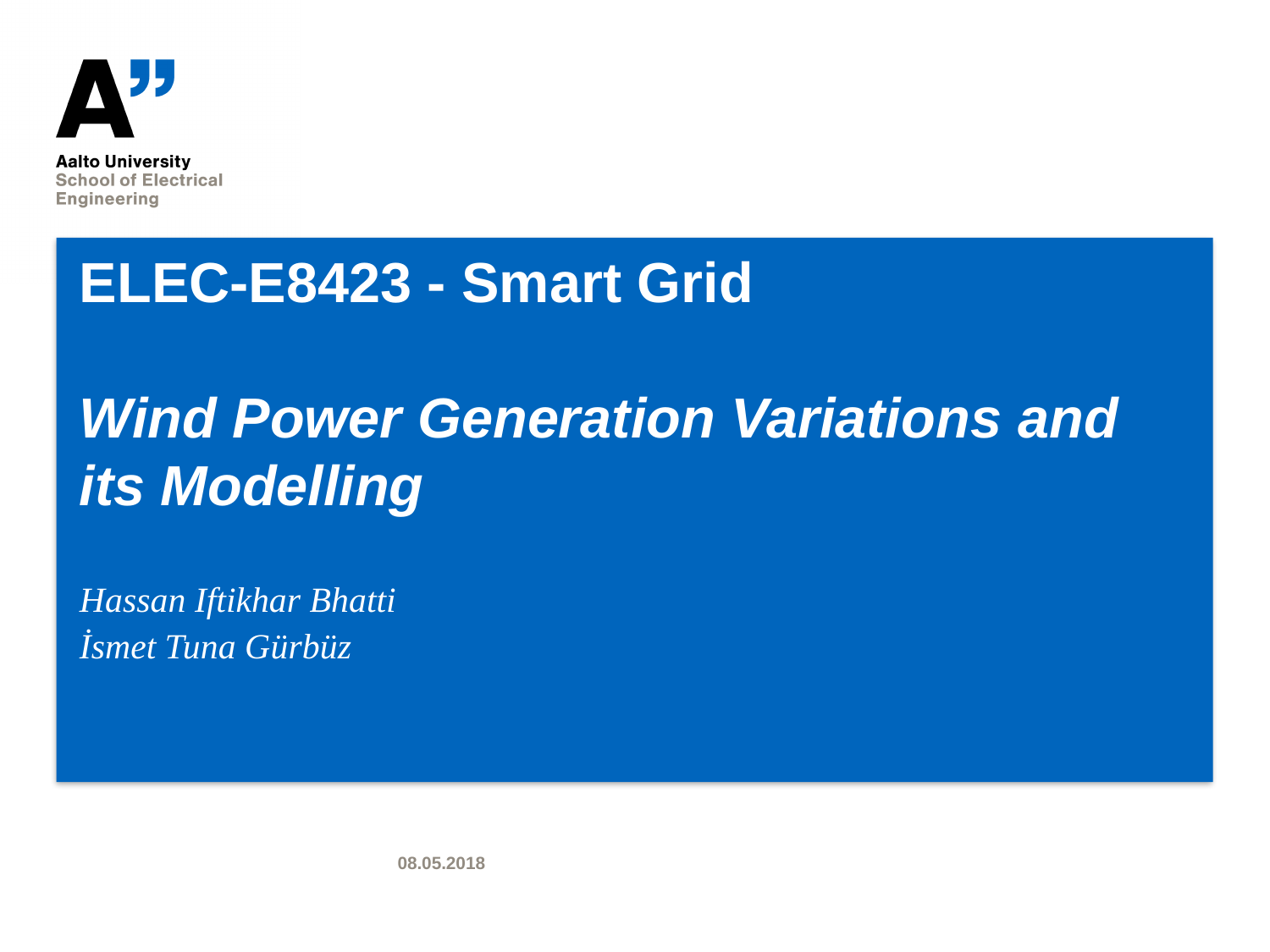

# ELEC-E8423 - Smart Grid Wind Power Generation Variations and its Modelling
Hassan Iftikhar Bhatti
İsmet Tuna Gürbüz

08.05.2018